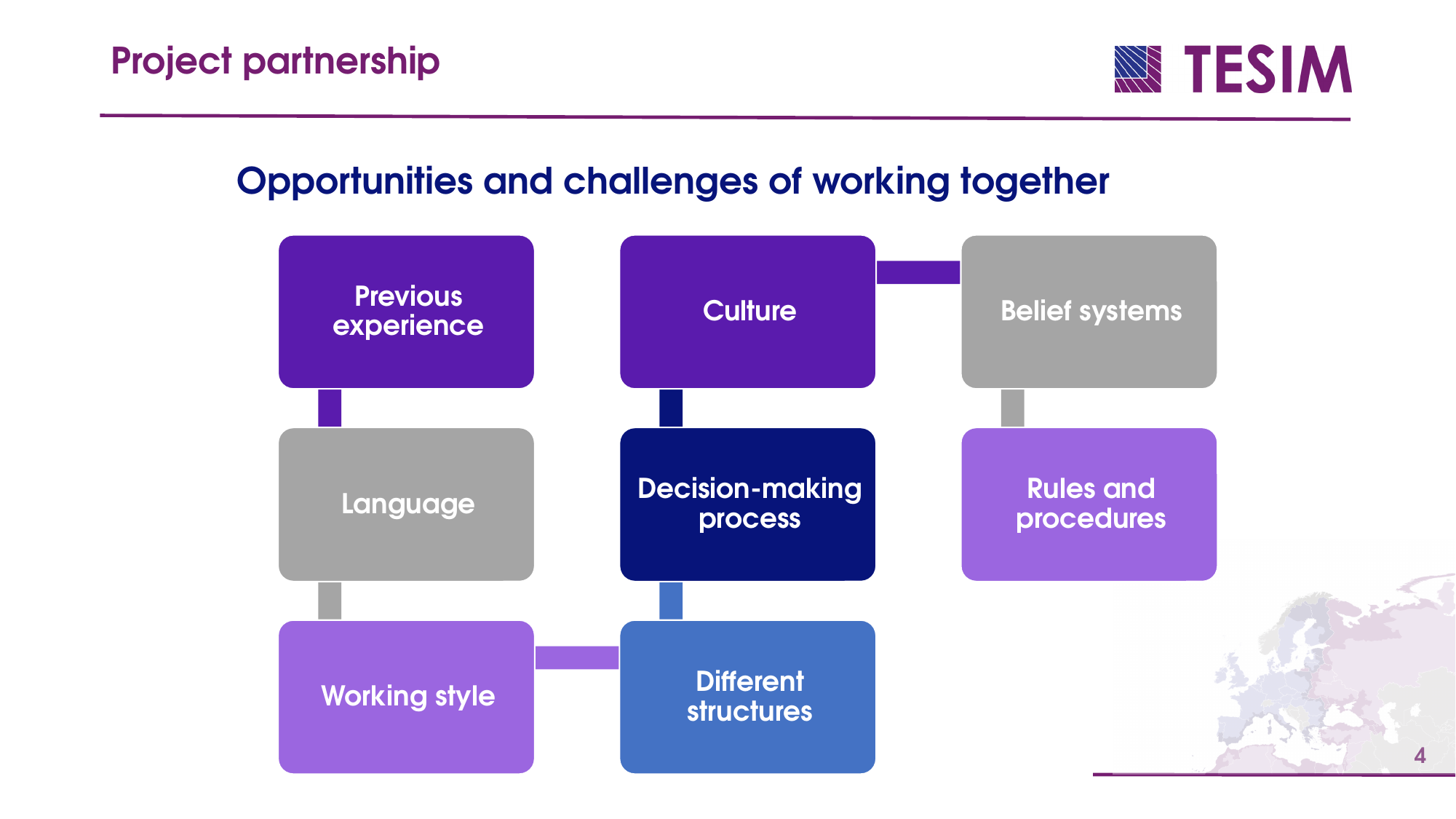

Project partnership
Opportunities and challenges of working together

Previous experience
Language
Working style
Different structures
Decision-making process
Culture
Belief systems
Rules and procedures